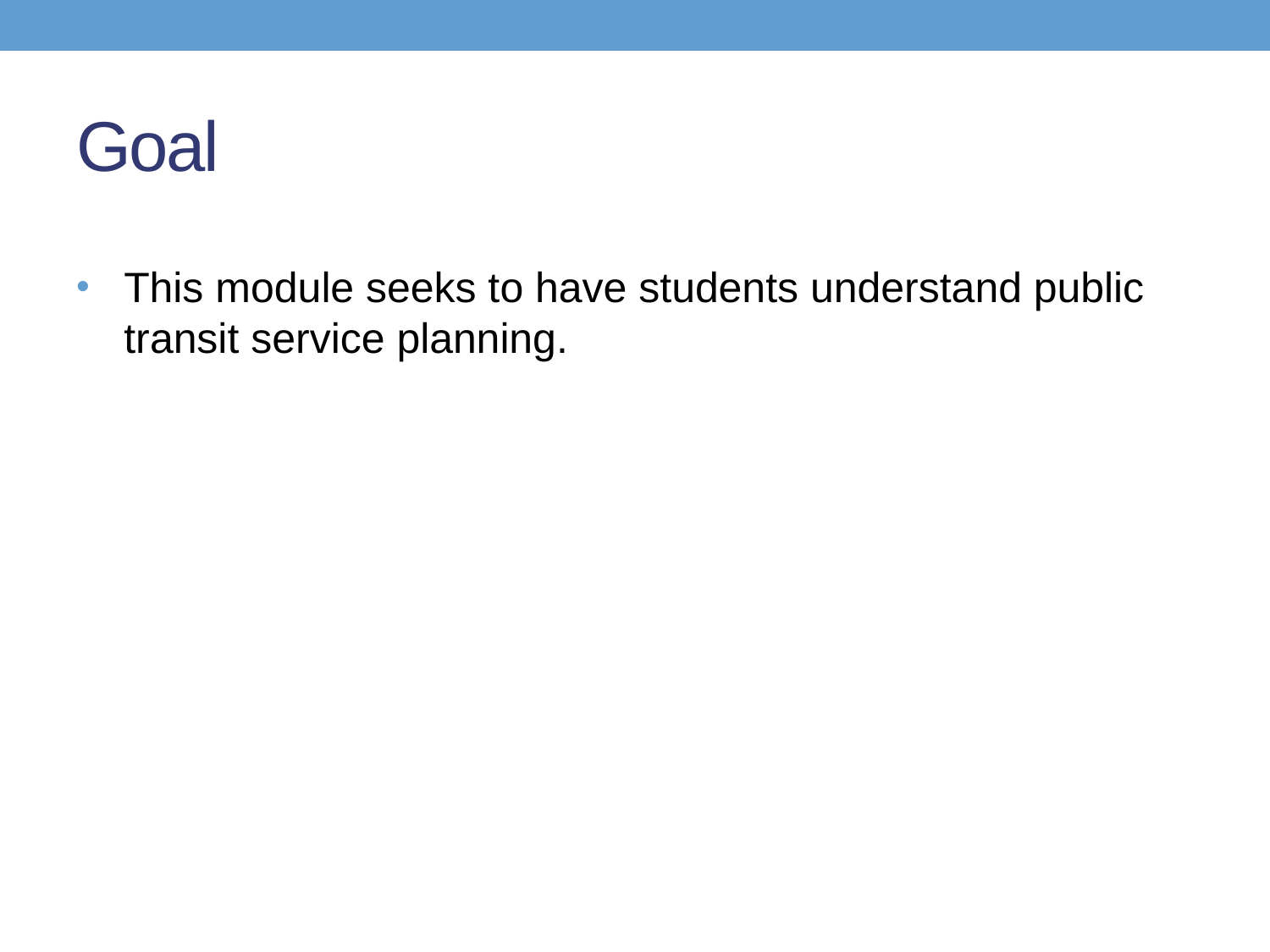

# Goal
This module seeks to have students understand public transit service planning.